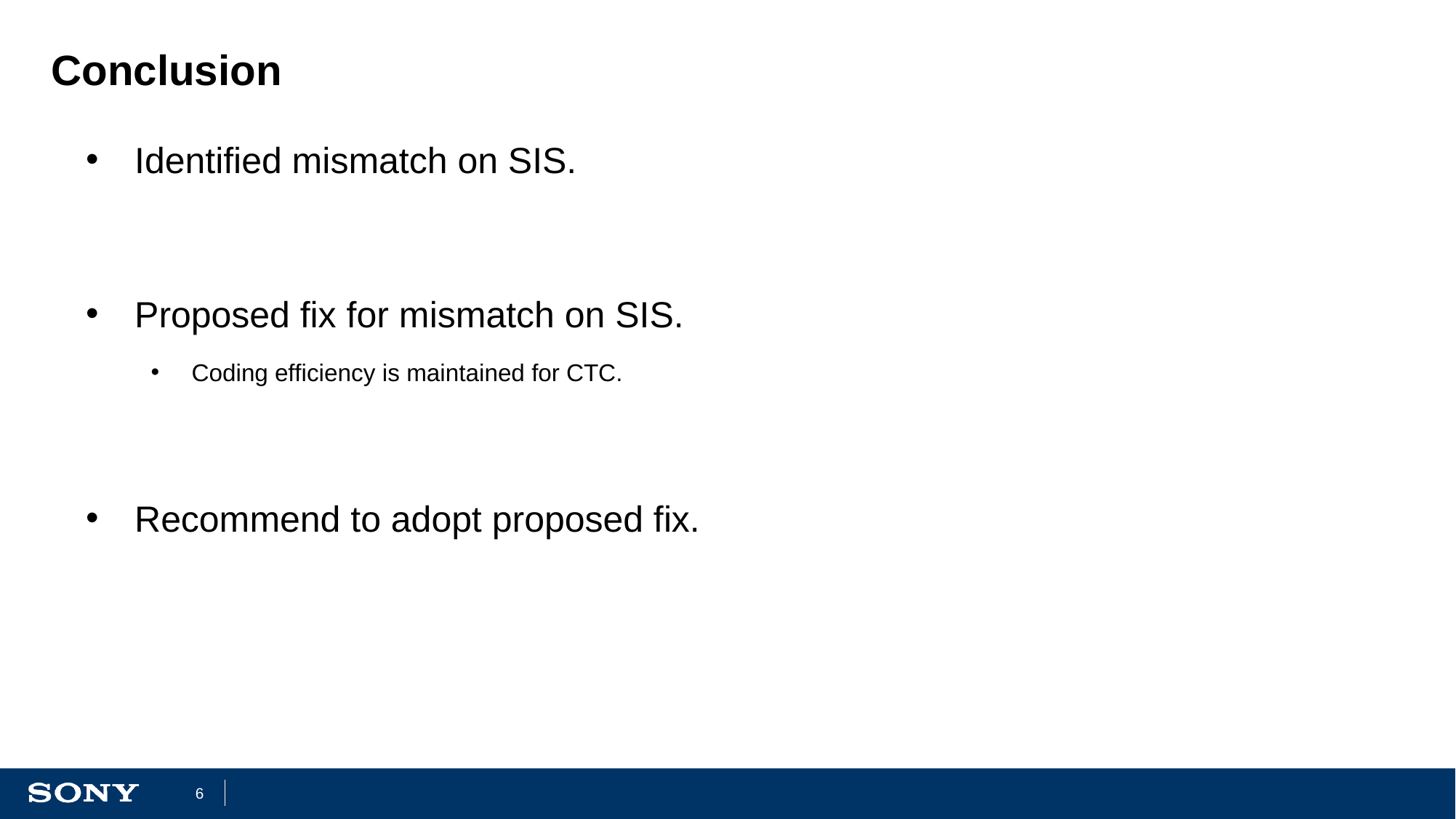

# Conclusion
Identified mismatch on SIS.

Proposed fix for mismatch on SIS.
Coding efficiency is maintained for CTC.

Recommend to adopt proposed fix.